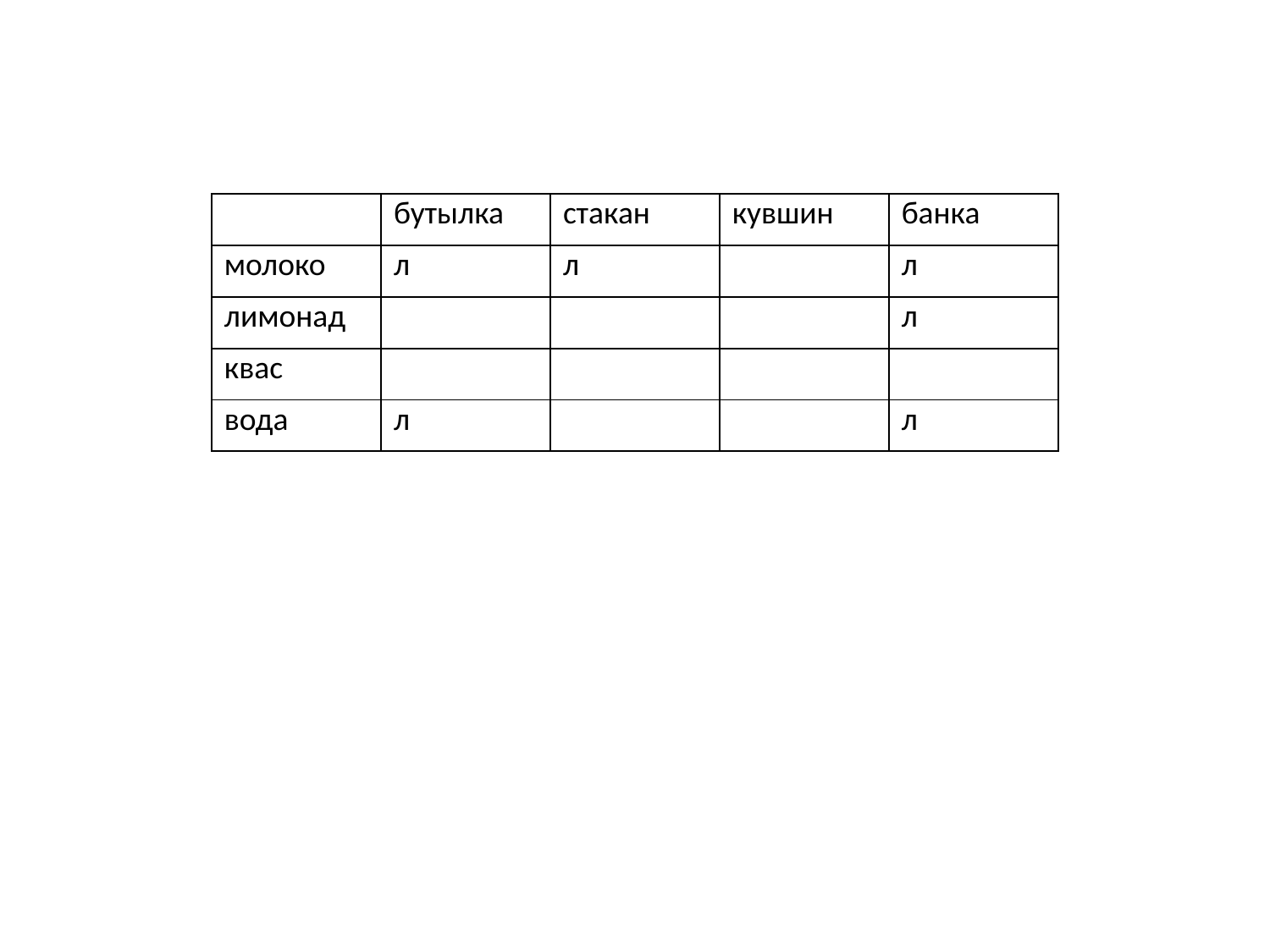

|  | бутылка | стакан | кувшин | банка |
| --- | --- | --- | --- | --- |
| молоко | л | л |  | л |
| лимонад |  |  |  | л |
| квас |  |  |  |  |
| вода | л |  |  | л |